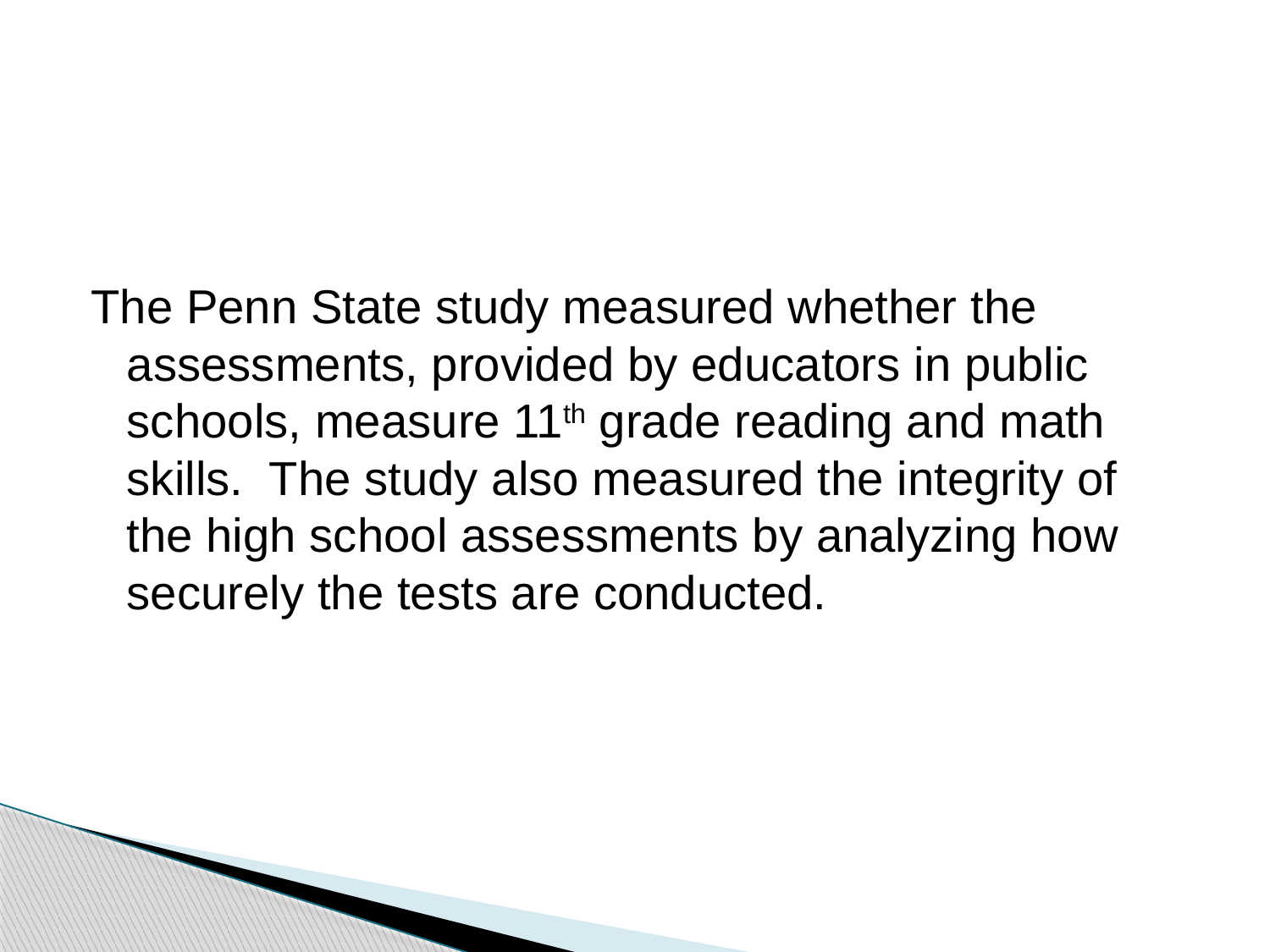

#

The Penn State study measured whether the assessments, provided by educators in public schools, measure 11th grade reading and math skills.  The study also measured the integrity of the high school assessments by analyzing how securely the tests are conducted.